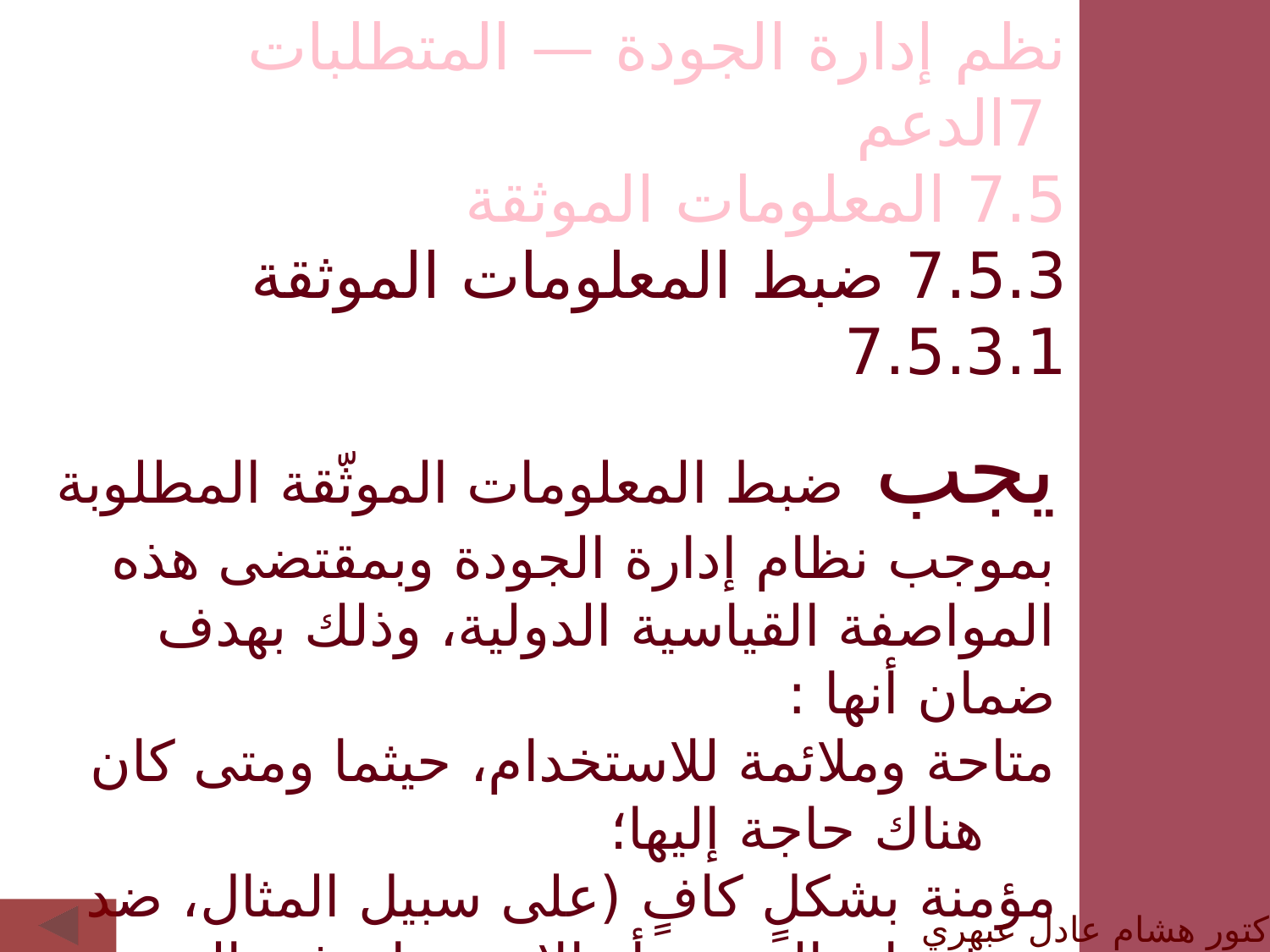

نظم إدارة الجودة — المتطلبات
 7الدعم
7.5 المعلومات الموثقة
7.5.3 ضبط المعلومات الموثقة
7.5.3.1

يجب ضبط المعلومات الموثّقة المطلوبة بموجب نظام إدارة الجودة وبمقتضى هذه المواصفة القياسية الدولية، وذلك بهدف ضمان أنها :
متاحة وملائمة للاستخدام، حيثما ومتى كان هناك حاجة إليها؛
مؤمنة بشكلٍ كافٍ (على سبيل المثال، ضد فقدان السرية أو الاستخدام غير الصحيح أو افتقارها للنزاهة).

الدكتور هشام عادل عبهري